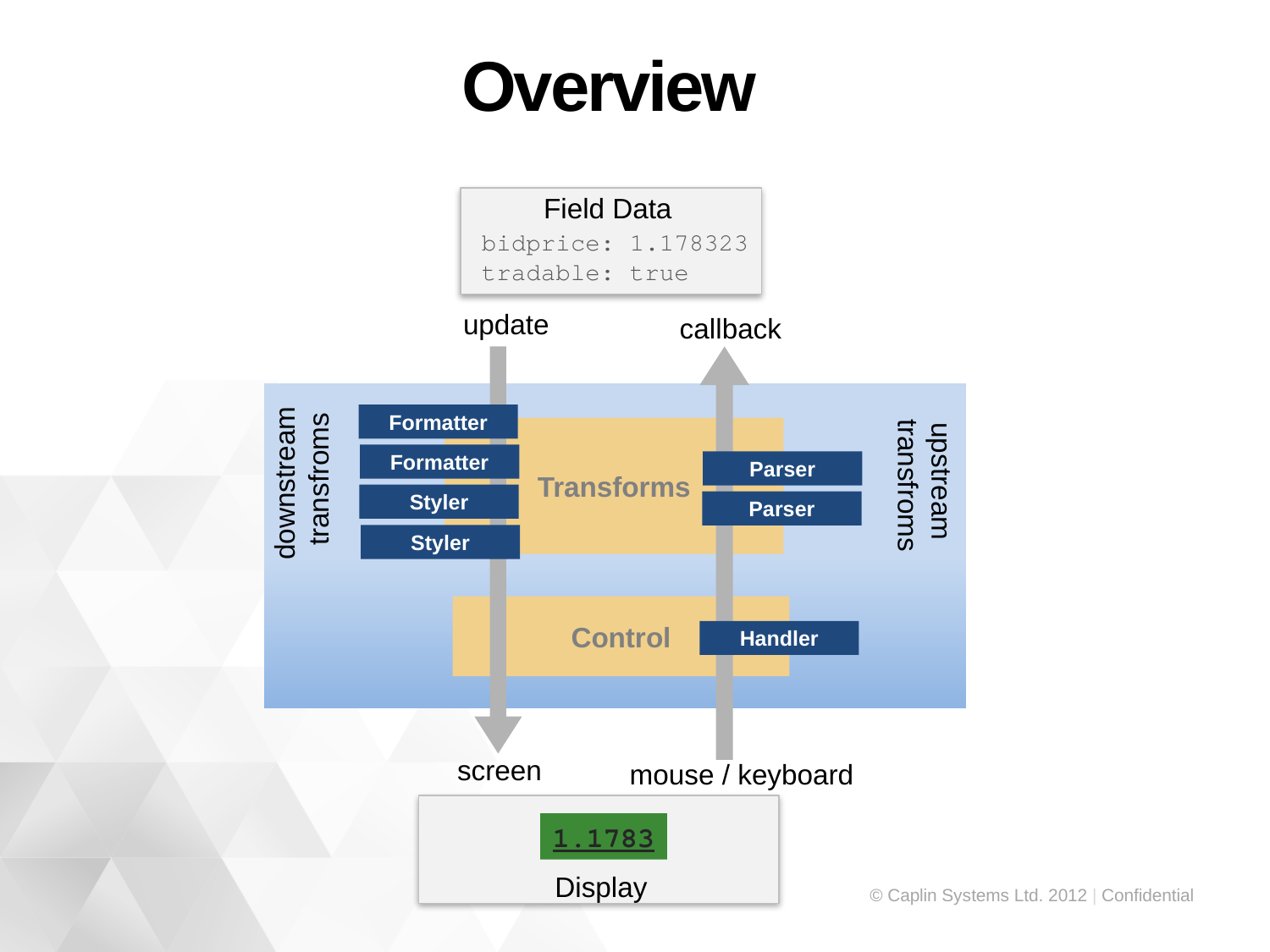

# Overview
Field Data

bidprice: 1.178323
tradable: true
update
callback

Formatter
downstream
transfroms
Transforms
upstream
transfroms
Formatter
Parser
Styler
Parser
Styler
Control
Handler
screen
mouse / keyboard

1.1783
Display